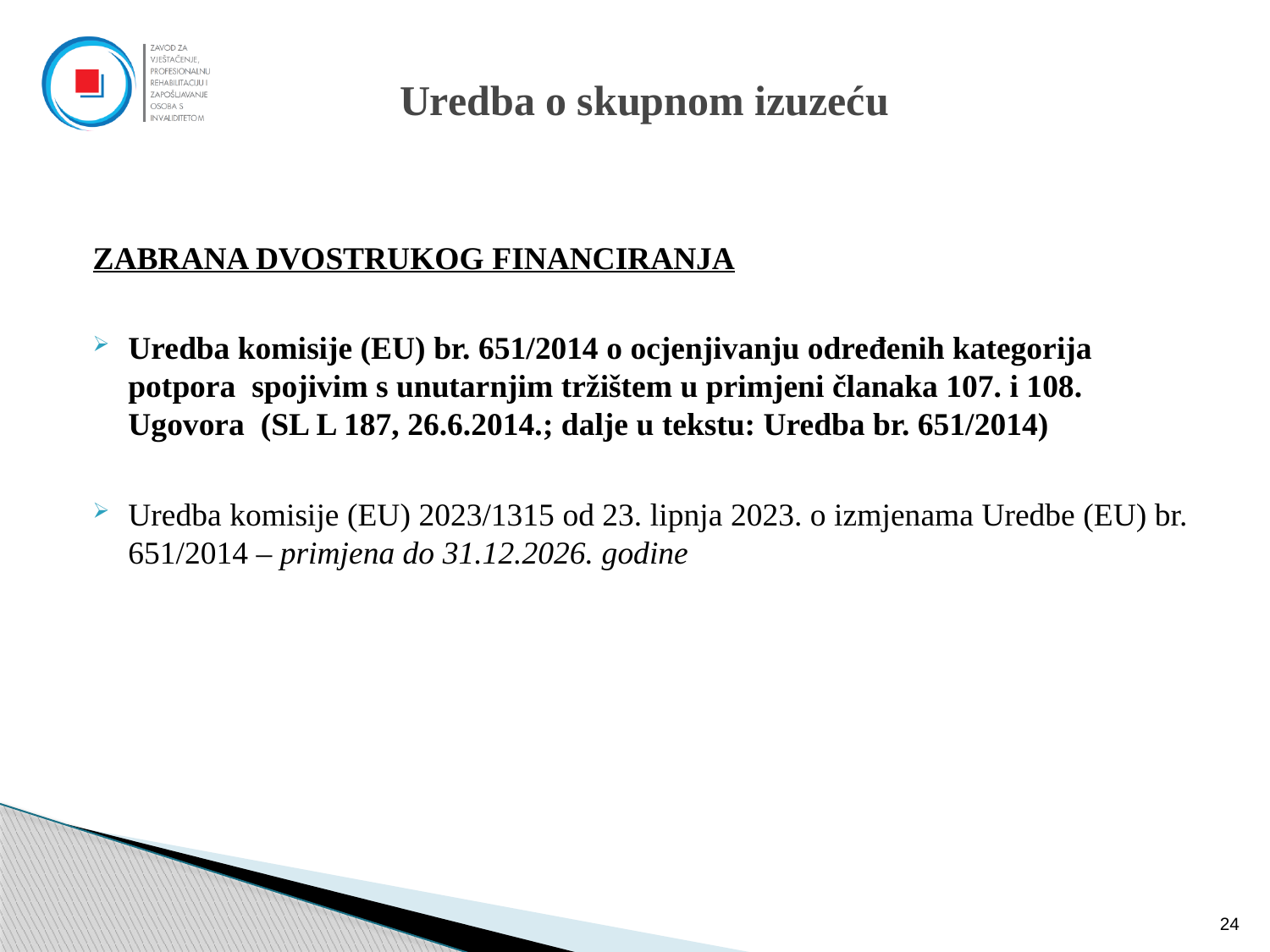

Uredba o skupnom izuzeću

ZABRANA DVOSTRUKOG FINANCIRANJA

Uredba komisije (EU) br. 651/2014 o ocjenjivanju određenih kategorija potpora  spojivim s unutarnjim tržištem u primjeni članaka 107. i 108. Ugovora  (SL L 187, 26.6.2014.; dalje u tekstu: Uredba br. 651/2014)

Uredba komisije (EU) 2023/1315 od 23. lipnja 2023. o izmjenama Uredbe (EU) br. 651/2014 – primjena do 31.12.2026. godine

24